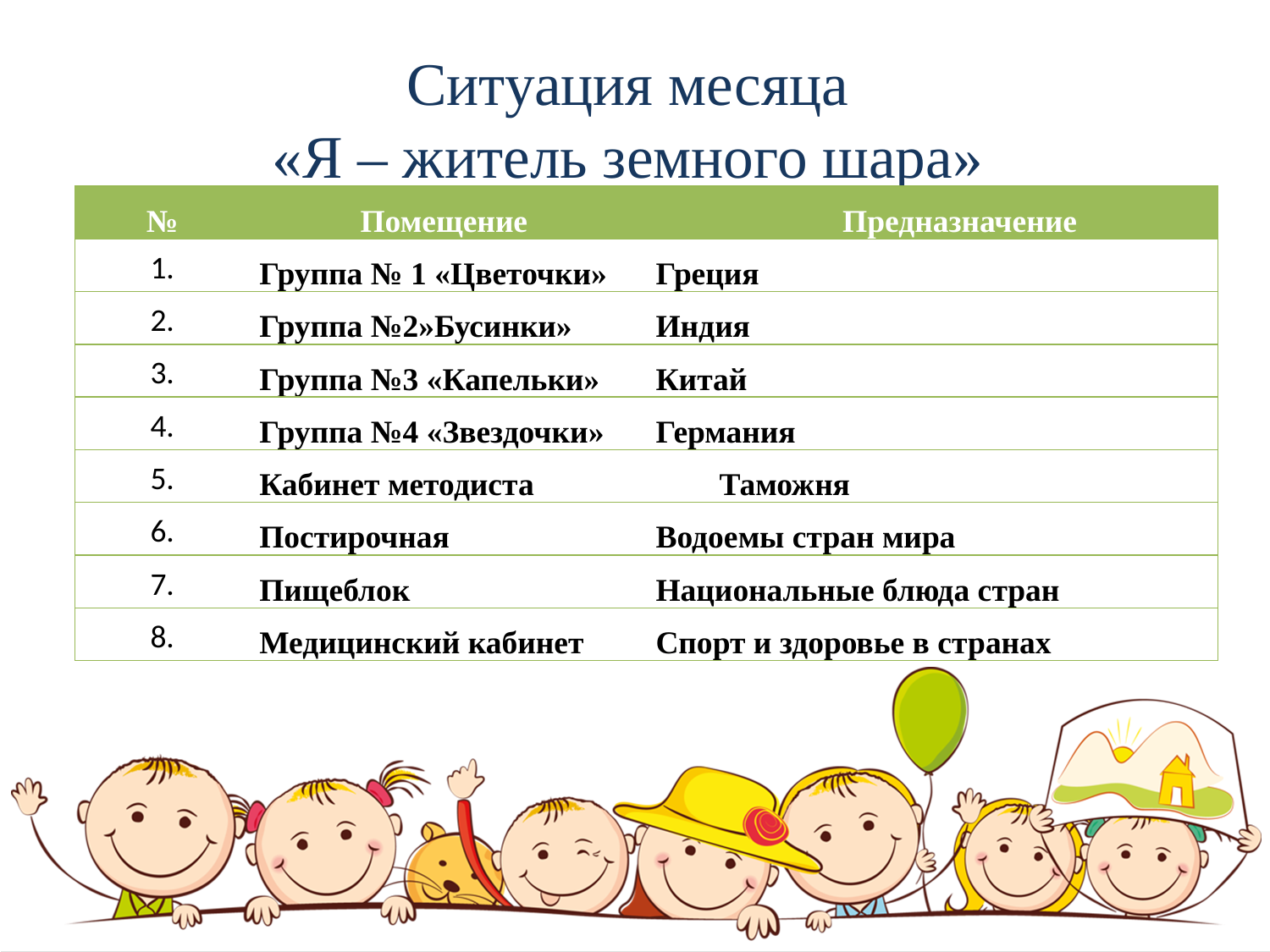

# Ситуация месяца «Я – житель земного шара»
| № | Помещение | Предназначение |
| --- | --- | --- |
| 1. | Группа № 1 «Цветочки» | Греция |
| 2. | Группа №2»Бусинки» | Индия |
| 3. | Группа №3 «Капельки» | Китай |
| 4. | Группа №4 «Звездочки» | Германия |
| 5. | Кабинет методиста | Таможня |
| 6. | Постирочная | Водоемы стран мира |
| 7. | Пищеблок | Национальные блюда стран |
| 8. | Медицинский кабинет | Спорт и здоровье в странах |